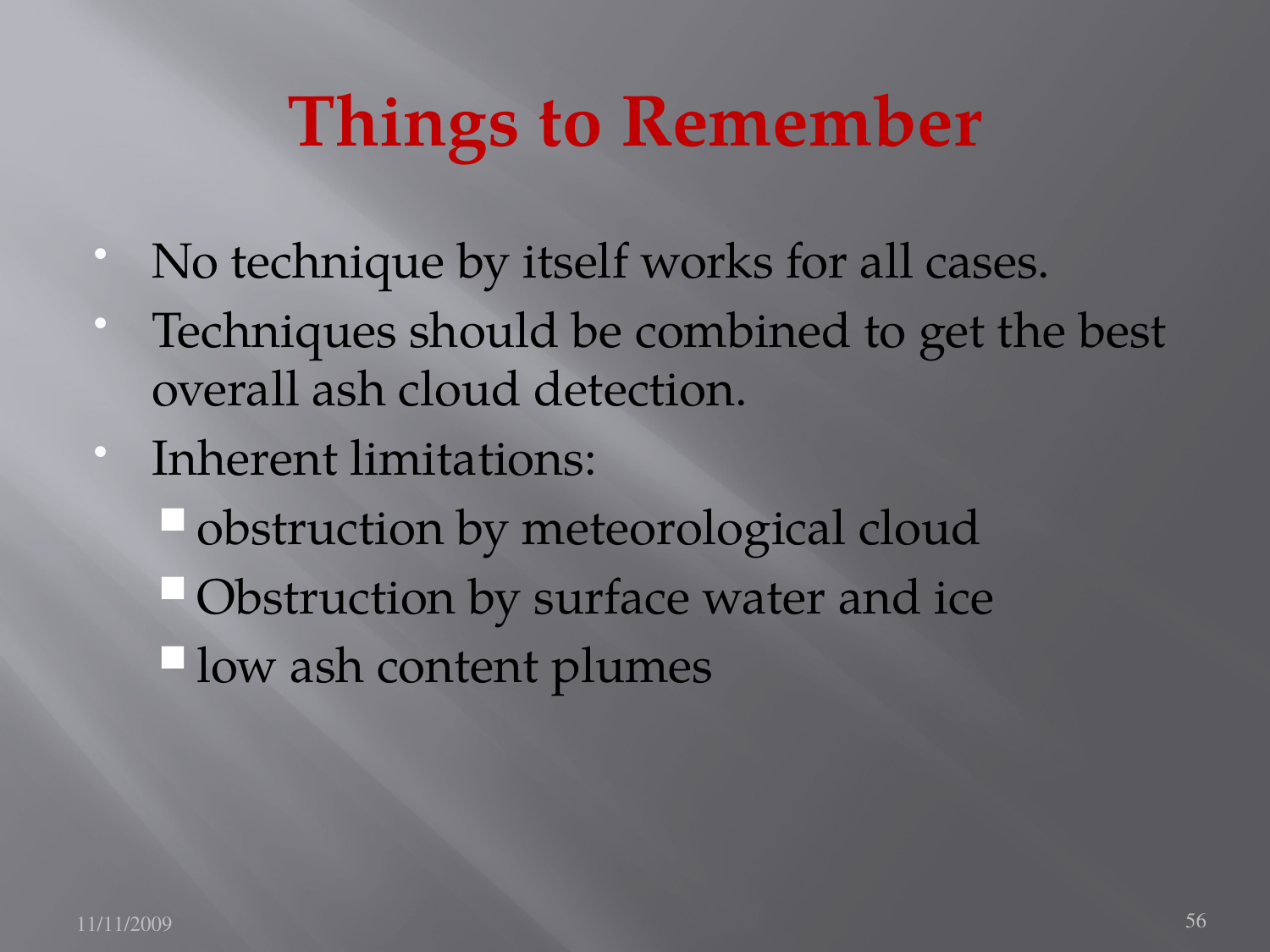

# Things to Remember
No technique by itself works for all cases.
Techniques should be combined to get the best overall ash cloud detection.
Inherent limitations:
obstruction by meteorological cloud
Obstruction by surface water and ice
low ash content plumes

11/11/2009
56